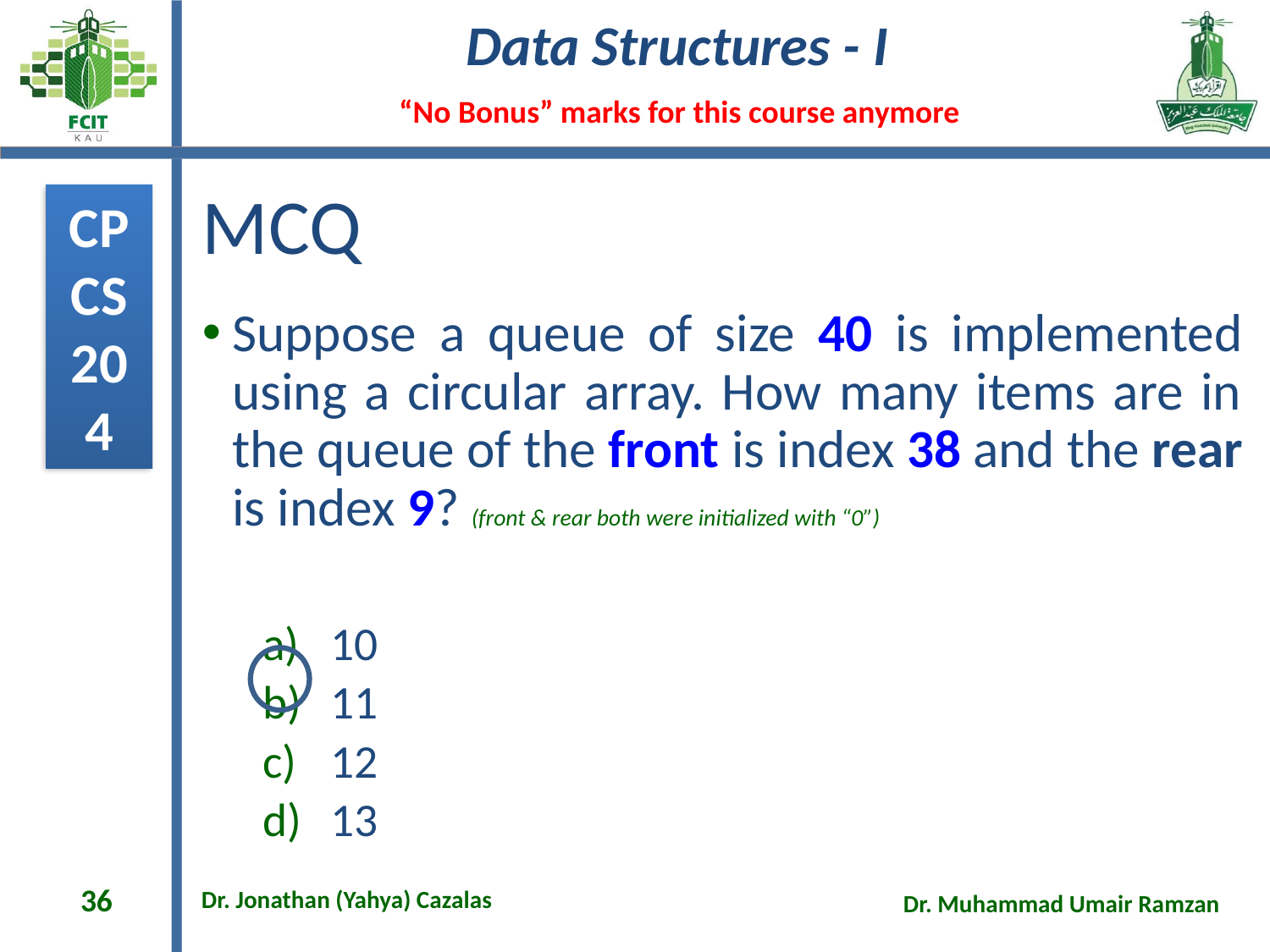

# MCQ
Suppose a queue of size 40 is implemented using a circular array. How many items are in the queue of the front is index 38 and the rear is index 9? (front & rear both were initialized with “0”)

10
11
12
13

36